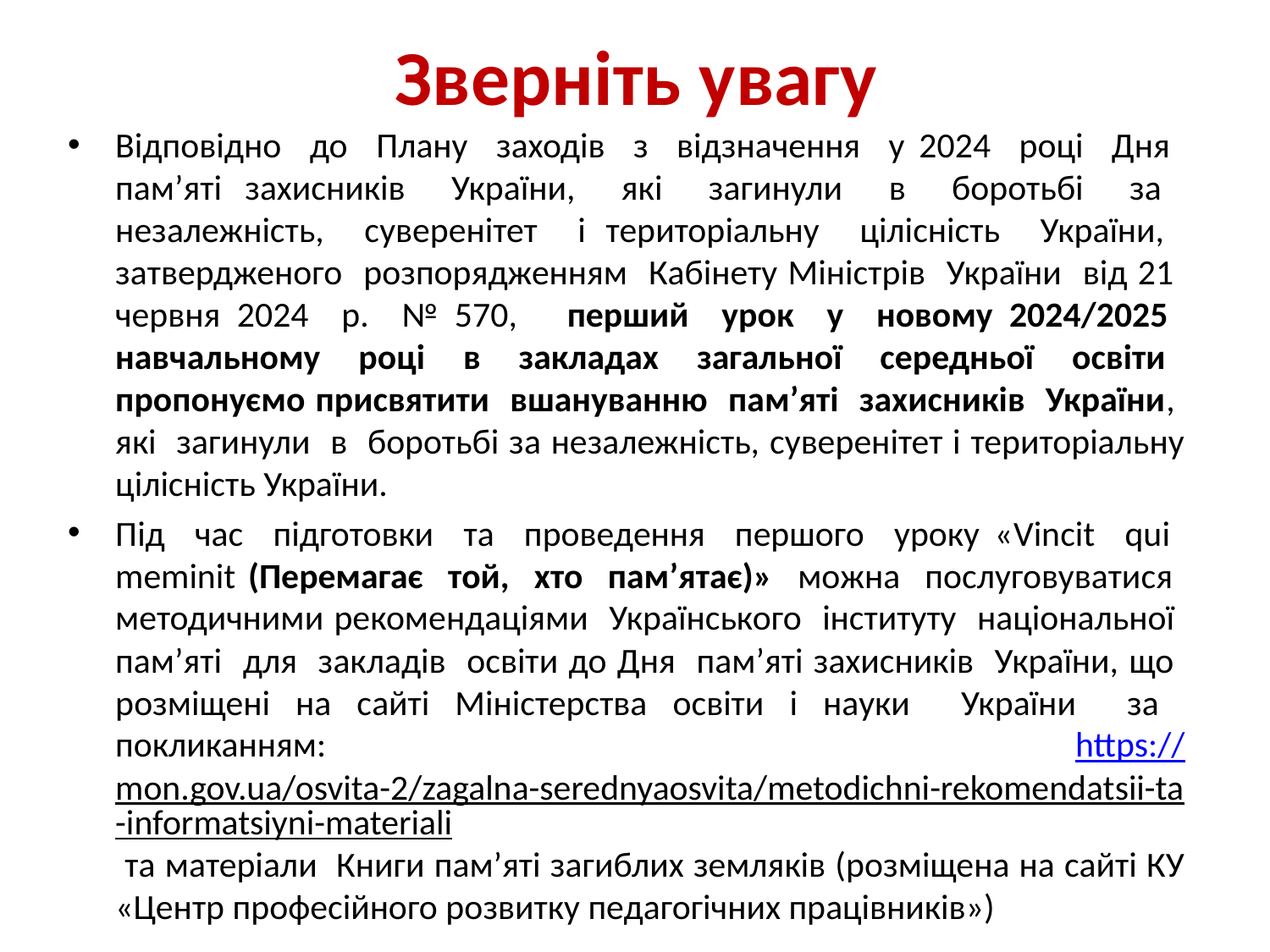

# Зверніть увагу
Відповідно  до  Плану  заходів  з  відзначення  у 2024  році  Дня  пам’яті захисників  України,  які  загинули  в  боротьбі  за  незалежність,  суверенітет  і територіальну  цілісність  України,  затвердженого  розпорядженням  Кабінету Міністрів  України  від 21  червня 2024  р.  № 570,   перший  урок  у  новому 2024/2025  навчальному  році  в  закладах  загальної  середньої  освіти  пропонуємо присвятити  вшануванню  пам’яті  захисників  України,  які  загинули  в  боротьбі за незалежність, суверенітет і територіальну цілісність України.
Під  час  підготовки  та  проведення  першого  уроку «Vincit  qui  meminit (Перемагає  той,  хто  пам’ятає)»  можна  послуговуватися  методичними рекомендаціями  Українського  інституту  національної  пам’яті  для  закладів  освіти до Дня  пам’яті захисників  України, що  розміщені на сайті Міністерства освіти і науки  України  за  покликанням:  https://mon.gov.ua/osvita-2/zagalna-serednyaosvita/metodichni-rekomendatsii-ta-informatsiyni-materiali та матеріали  Книги пам’яті загиблих земляків (розміщена на сайті КУ «Центр професійного розвитку педагогічних працівників»)